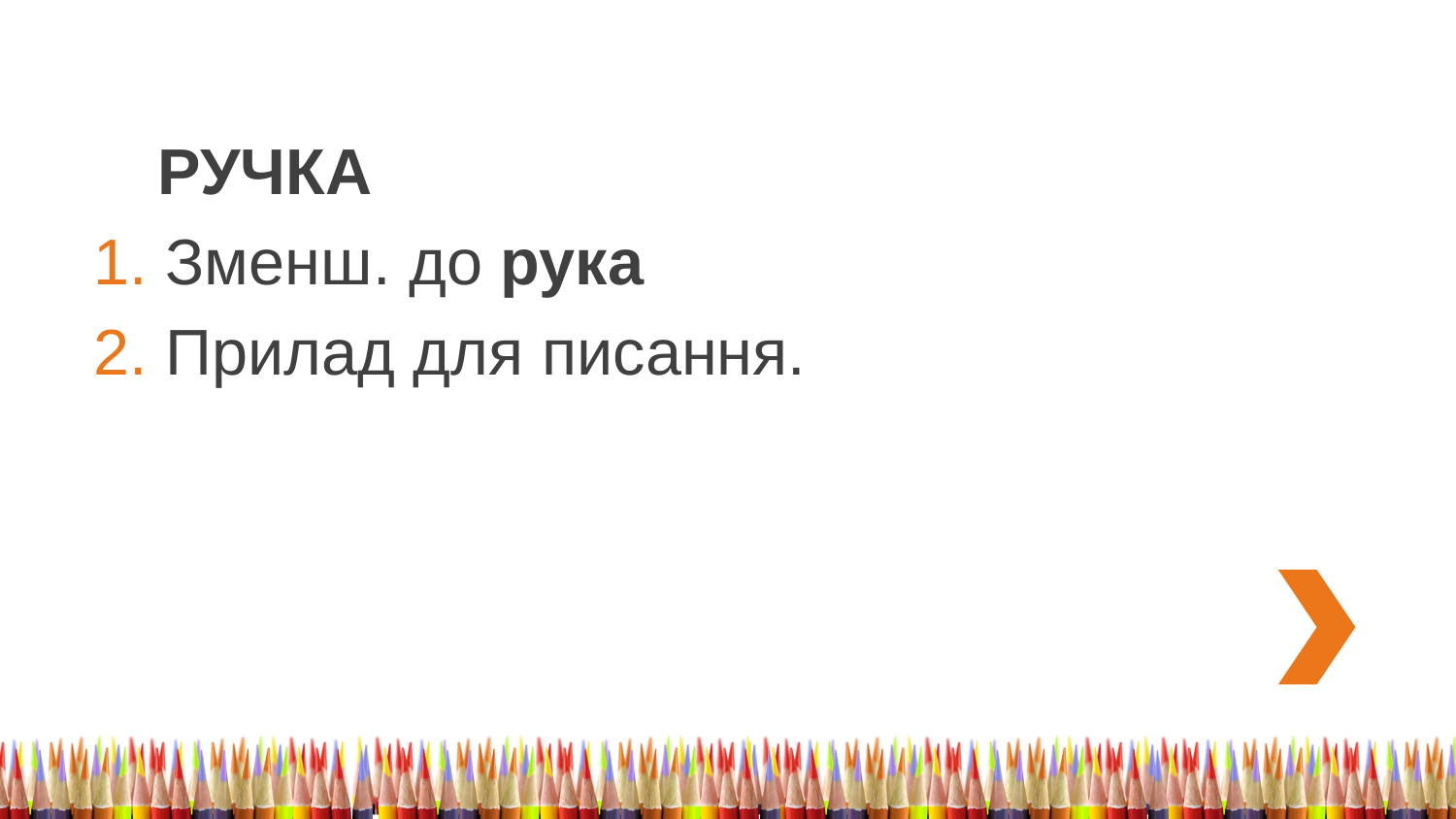

РУЧКА
	1. Зменш. до рука
	2. Прилад для писання.